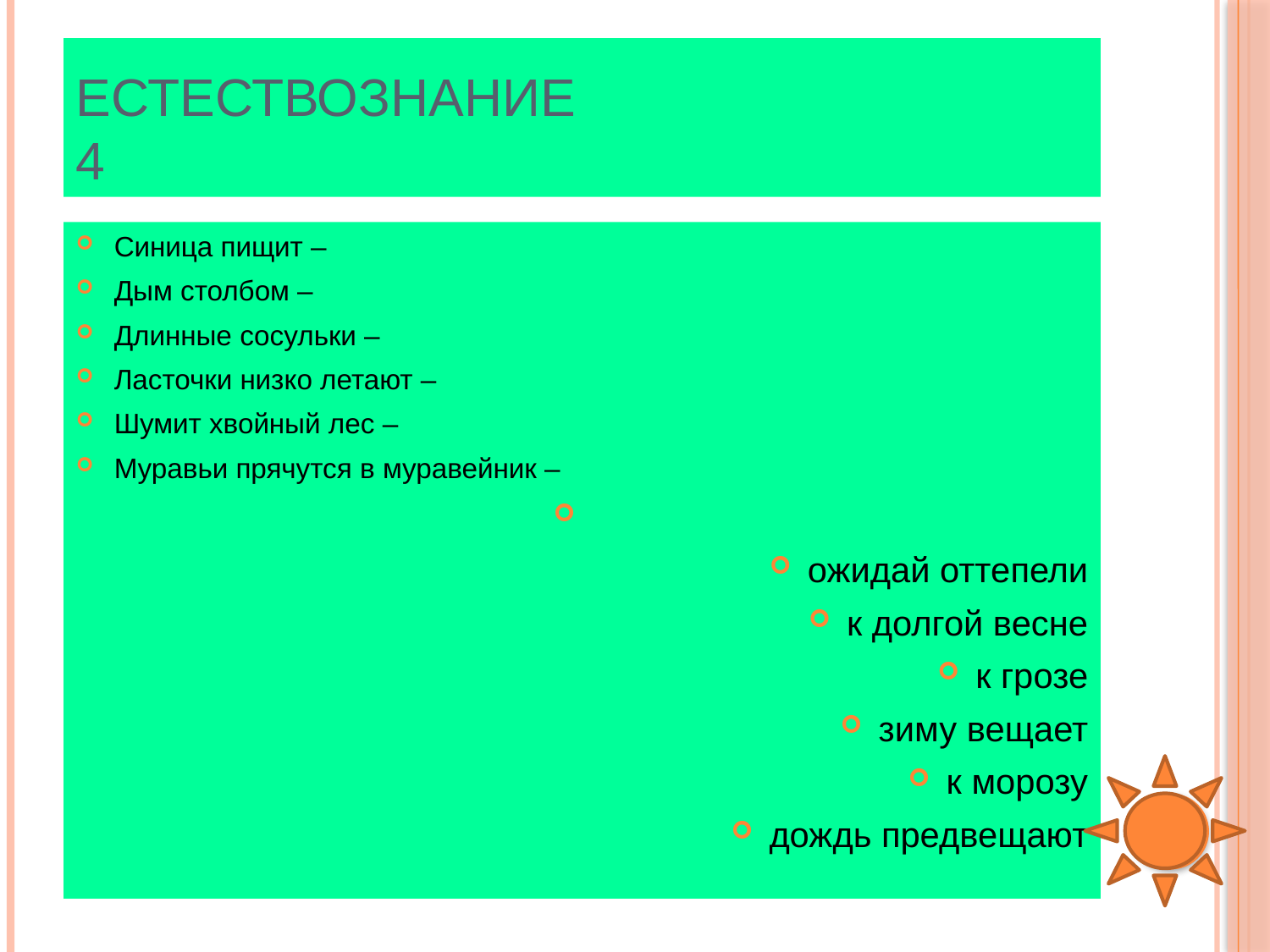

# Естествознание                                  4
Синица пищит –
Дым столбом –
Длинные сосульки –
Ласточки низко летают –
Шумит хвойный лес –
Муравьи прячутся в муравейник –

ожидай оттепели
к долгой весне
к грозе
зиму вещает
к морозу
дождь предвещают